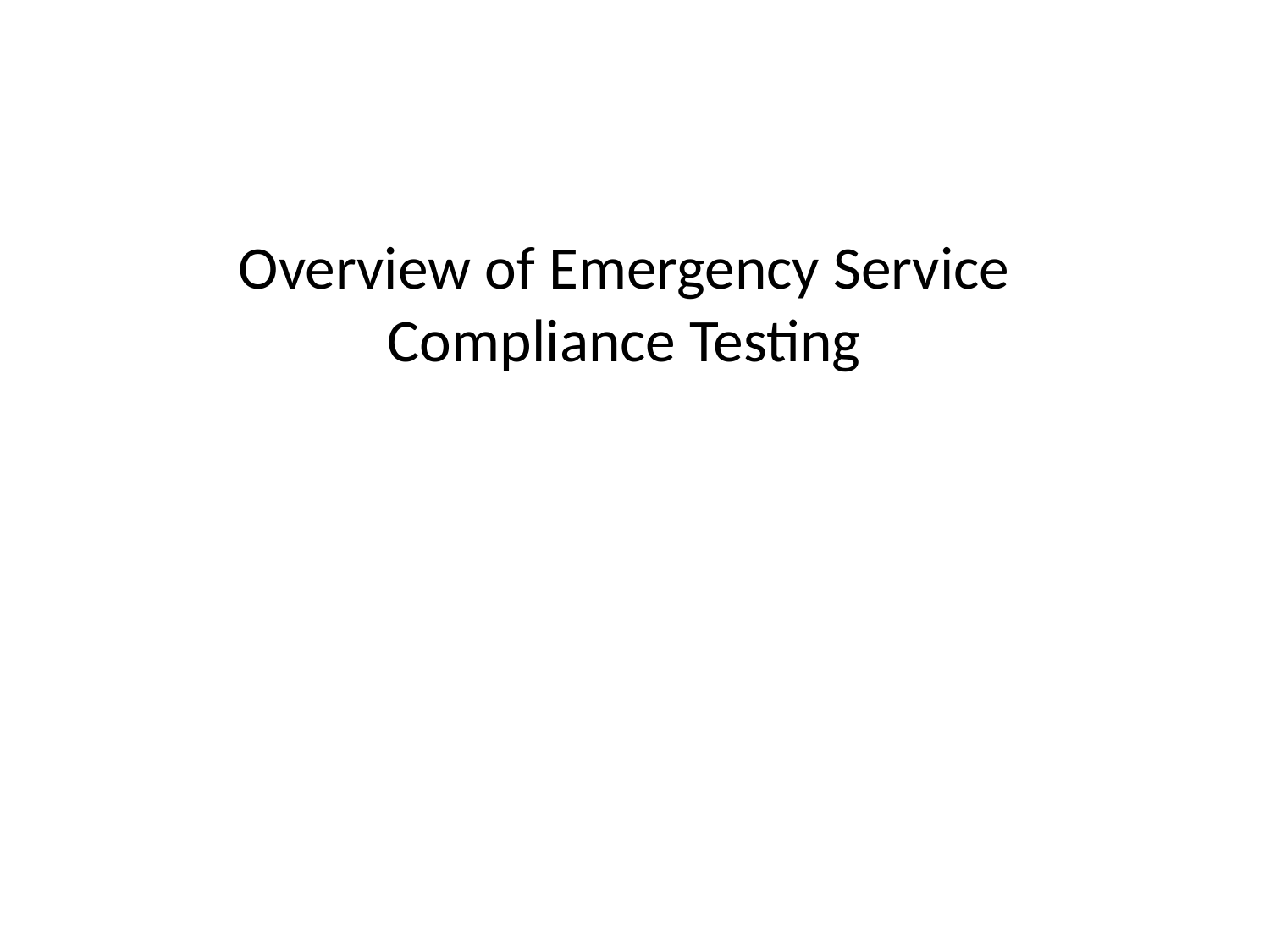

# Overview of Emergency Service Compliance Testing